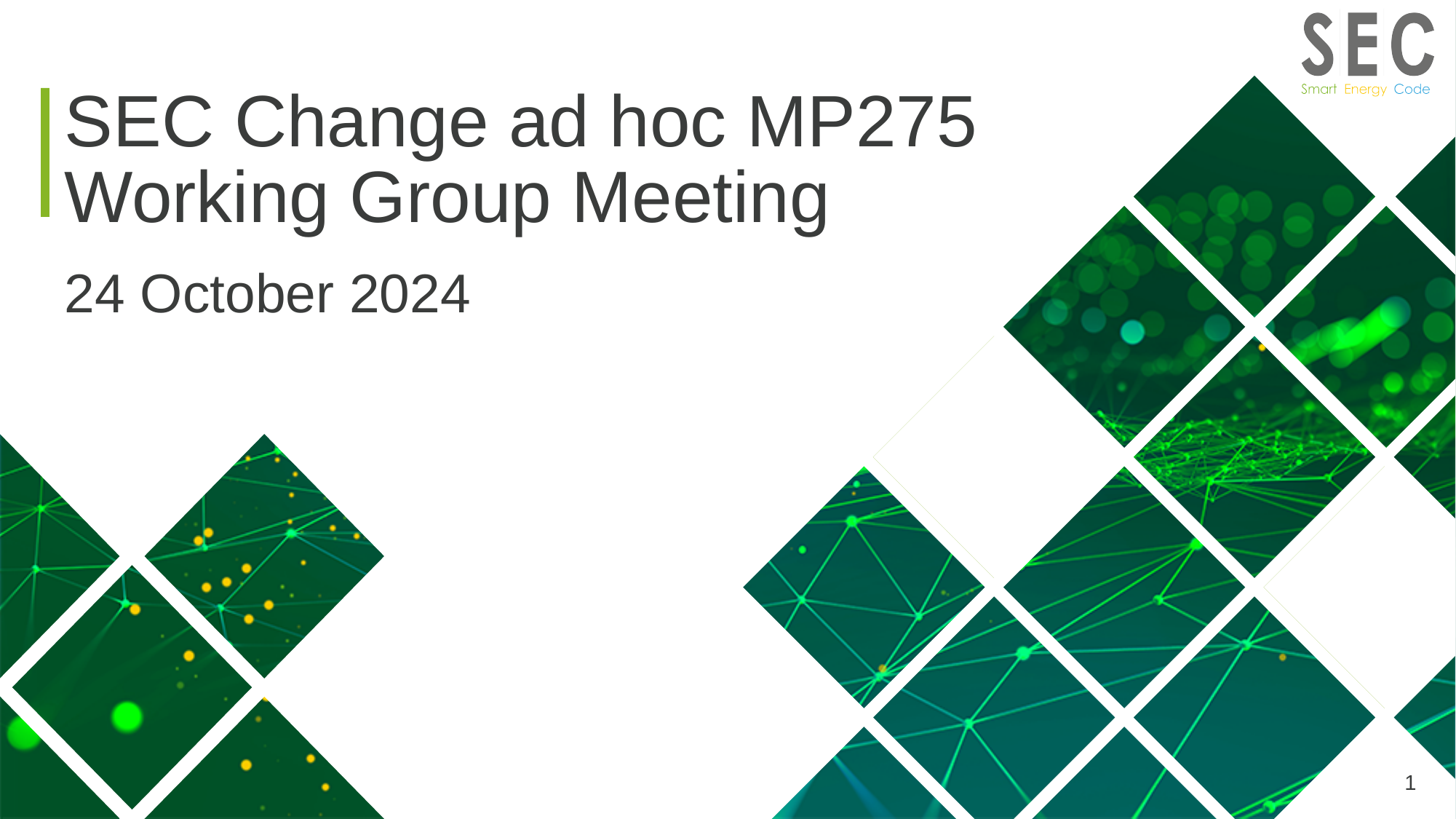

# SEC Change ad hoc MP275 Working Group Meeting
24 October 2024
1